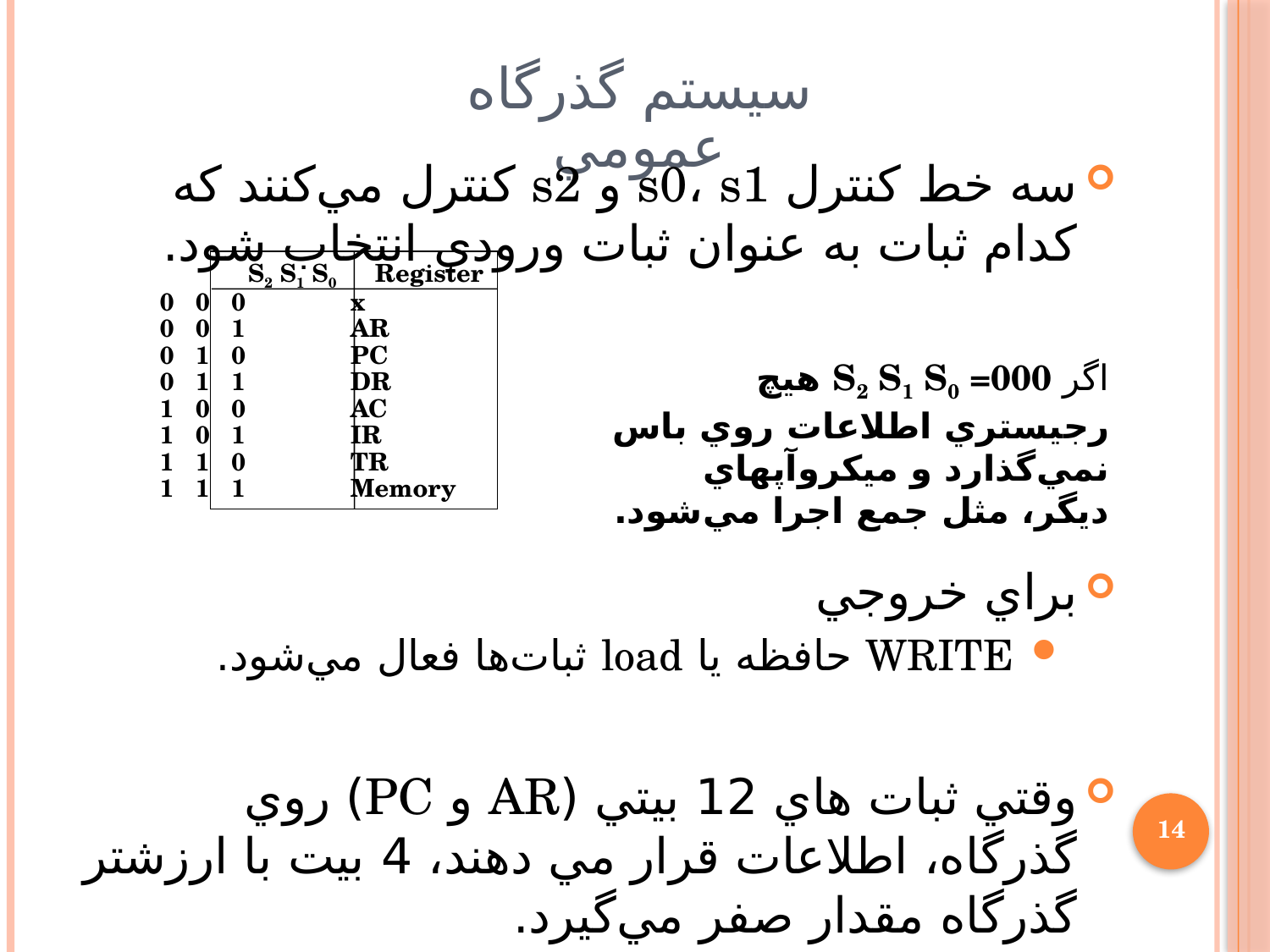

# سيستم گذرگاه عمومي
سه خط کنترل s0، s1 و s2 کنترل مي‌کنند که کدام ثبات به عنوان ثبات ورودي انتخاب شود.

براي خروجي
 WRITE حافظه يا load ثبات‌ها فعال مي‌شود.

وقتي ثبات هاي 12 بيتي (AR و PC) روي گذرگاه، اطلاعات قرار مي دهند، 4 بيت با ارزشتر گذرگاه مقدار صفر مي‌گيرد.

S2 S1 S0 	Register

0   0   0	x
0   0   1	AR
0   1   0	PC
0   1   1	DR
1   0   0	AC
1   0   1	IR
1   1   0	TR
1   1   1	Memory

اگر S2 S1 S0 =000 هيچ رجيستري اطلاعات روي باس نمي‌گذارد و ميکروآپهاي ديگر، مثل جمع اجرا مي‌شود.
14